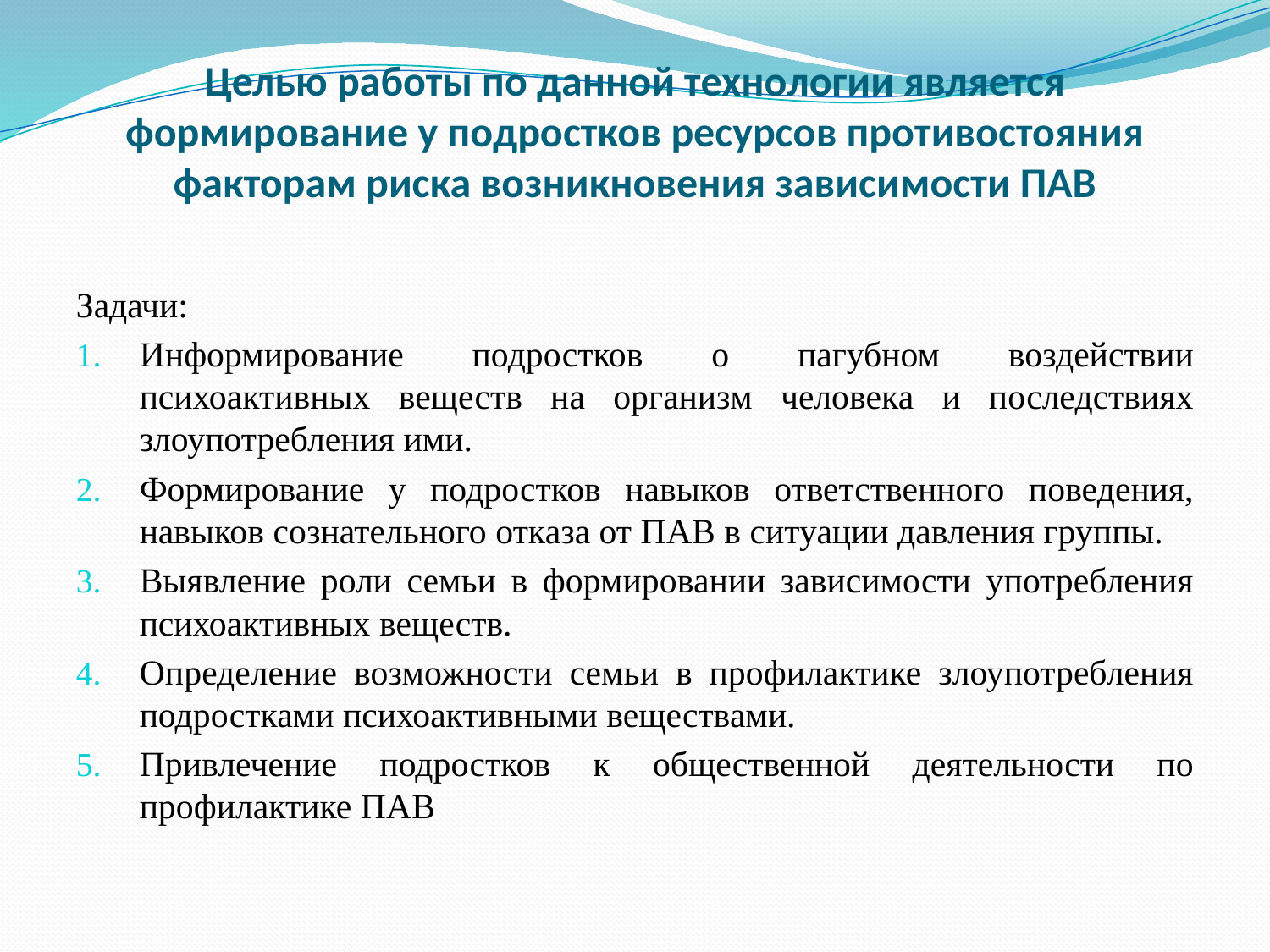

# Целью работы по данной технологии является формирование у подростков ресурсов противостояния факторам риска возникновения зависимости ПАВ
Задачи:
Информирование подростков о пагубном воздействии психоактивных веществ на организм человека и последствиях злоупотребления ими.
Формирование у подростков навыков ответственного поведения, навыков сознательного отказа от ПАВ в ситуации давления группы.
Выявление роли семьи в формировании зависимости употребления психоактивных веществ.
Определение возможности семьи в профилактике злоупотребления подростками психоактивными веществами.
Привлечение подростков к общественной деятельности по профилактике ПАВ